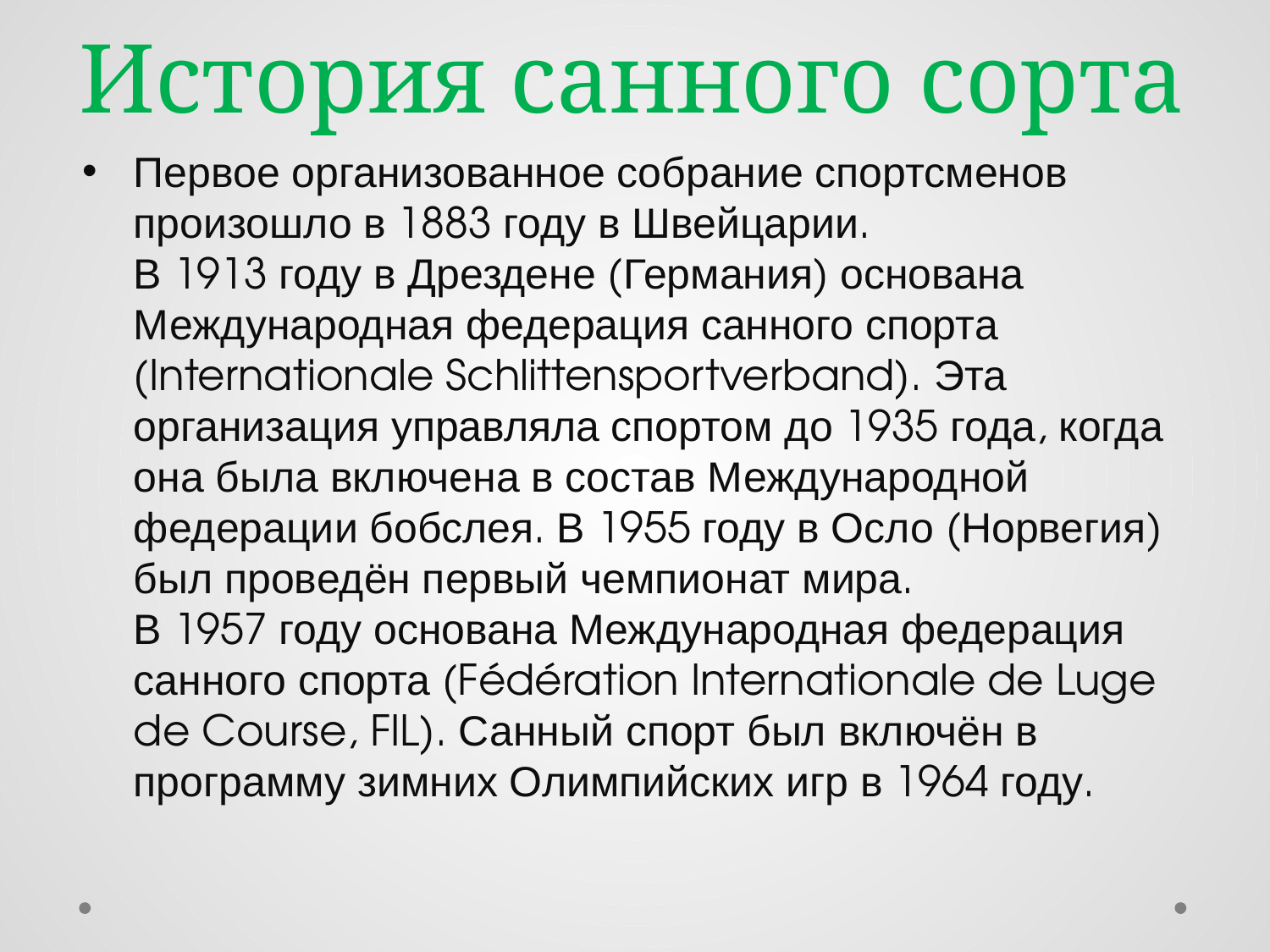

# История санного сорта
Первое организованное собрание спортсменов произошло в 1883 году в Швейцарии. В 1913 году в Дрездене (Германия) основана Международная федерация санного спорта (Internationale Schlittensportverband). Эта организация управляла спортом до 1935 года, когда она была включена в состав Международной федерации бобслея. В 1955 году в Осло (Норвегия) был проведён первый чемпионат мира. В 1957 году основана Международная федерация санного спорта (Fédération Internationale de Luge de Course, FIL). Санный спорт был включён в программу зимних Олимпийских игр в 1964 году.